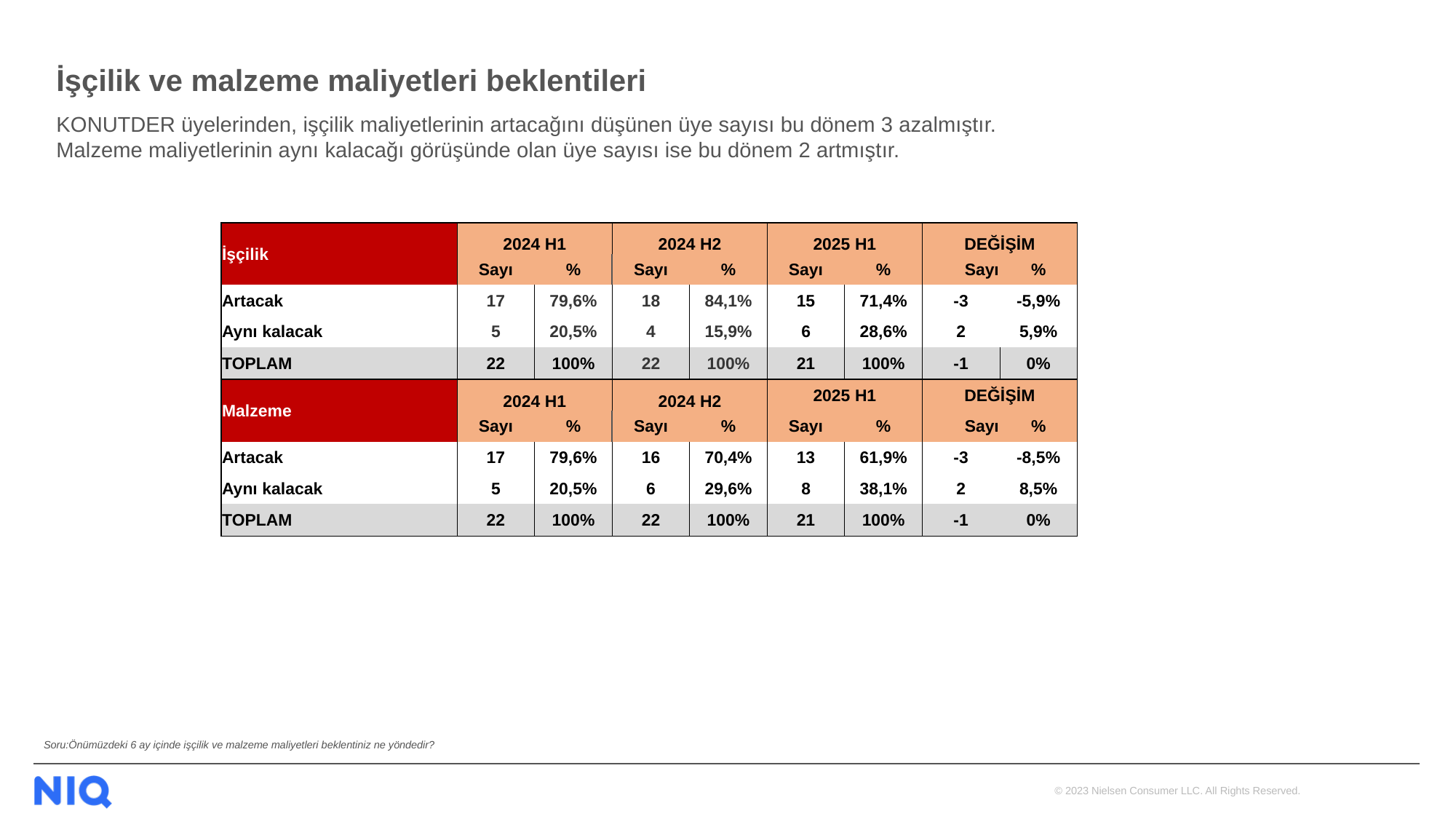

# İşçilik ve malzeme maliyetleri beklentileri
KONUTDER üyelerinden, işçilik maliyetlerinin artacağını düşünen üye sayısı bu dönem 3 azalmıştır.
Malzeme maliyetlerinin aynı kalacağı görüşünde olan üye sayısı ise bu dönem 2 artmıştır.
| İşçilik | 2024 H1 |  | 2024 H2 |  | 2025 H1 |  | DEĞİŞİM |  |
| --- | --- | --- | --- | --- | --- | --- | --- | --- |
|  | Sayı | % | Sayı | % | Sayı | % | Sayı | % |
| Artacak | 17 | 79,6% | 18 | 84,1% | 15 | 71,4% | -3 | -5,9% |
| Aynı kalacak | 5 | 20,5% | 4 | 15,9% | 6 | 28,6% | 2 | 5,9% |
| TOPLAM | 22 | 100% | 22 | 100% | 21 | 100% | -1 | 0% |
| Malzeme | 2024 H1 |  | 2024 H2 |  | 2025 H1 |  | DEĞİŞİM |  |
|  | Sayı | % | Sayı | % | Sayı | % | Sayı | % |
| Artacak | 17 | 79,6% | 16 | 70,4% | 13 | 61,9% | -3 | -8,5% |
| Aynı kalacak | 5 | 20,5% | 6 | 29,6% | 8 | 38,1% | 2 | 8,5% |
| TOPLAM | 22 | 100% | 22 | 100% | 21 | 100% | -1 | 0% |
Soru:Önümüzdeki 6 ay içinde işçilik ve malzeme maliyetleri beklentiniz ne yöndedir?